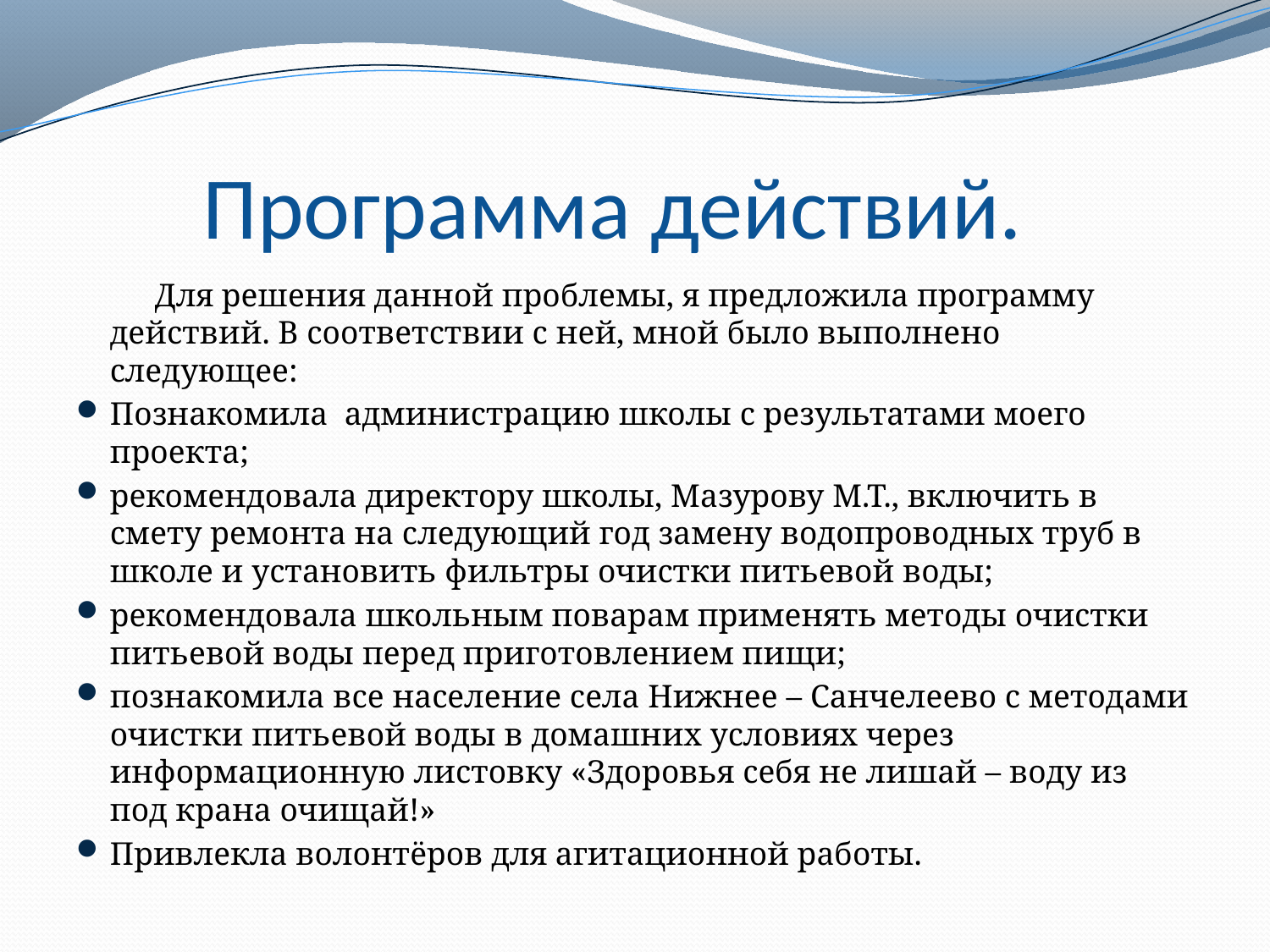

# Программа действий.
            Для решения данной проблемы, я предложила программу действий. В соответствии с ней, мной было выполнено следующее:
Познакомила  администрацию школы с результатами моего проекта;
рекомендовала директору школы, Мазурову М.Т., включить в смету ремонта на следующий год замену водопроводных труб в школе и установить фильтры очистки питьевой воды;
рекомендовала школьным поварам применять методы очистки питьевой воды перед приготовлением пищи;
познакомила все население села Нижнее – Санчелеево с методами очистки питьевой воды в домашних условиях через информационную листовку «Здоровья себя не лишай – воду из под крана очищай!»
Привлекла волонтёров для агитационной работы.